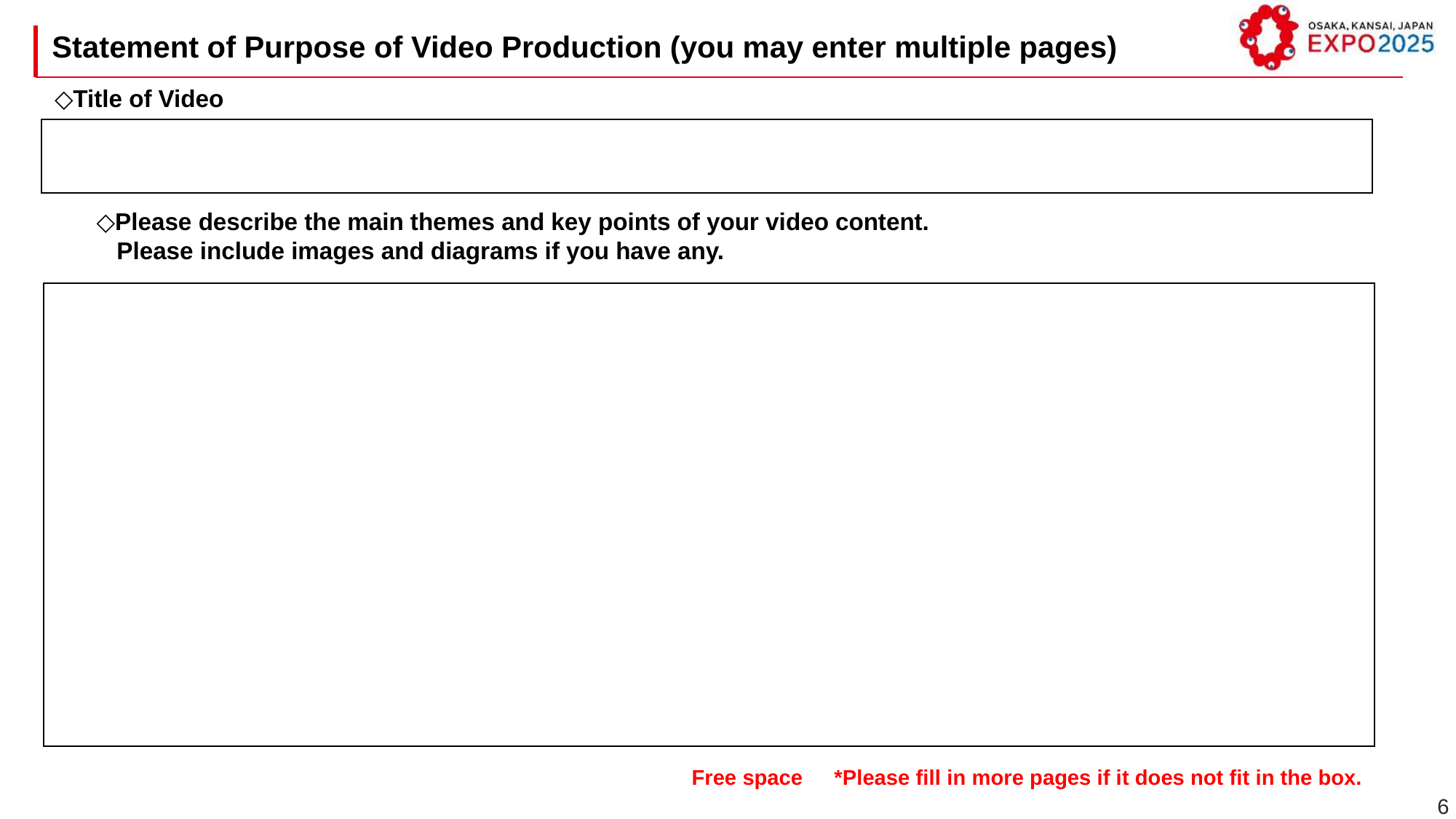

Statement of Purpose of Video Production (you may enter multiple pages)
◇Title of Video

◇Please describe the main themes and key points of your video content.
   Please include images and diagrams if you have any.

Free space　*Please fill in more pages if it does not fit in the box.
6